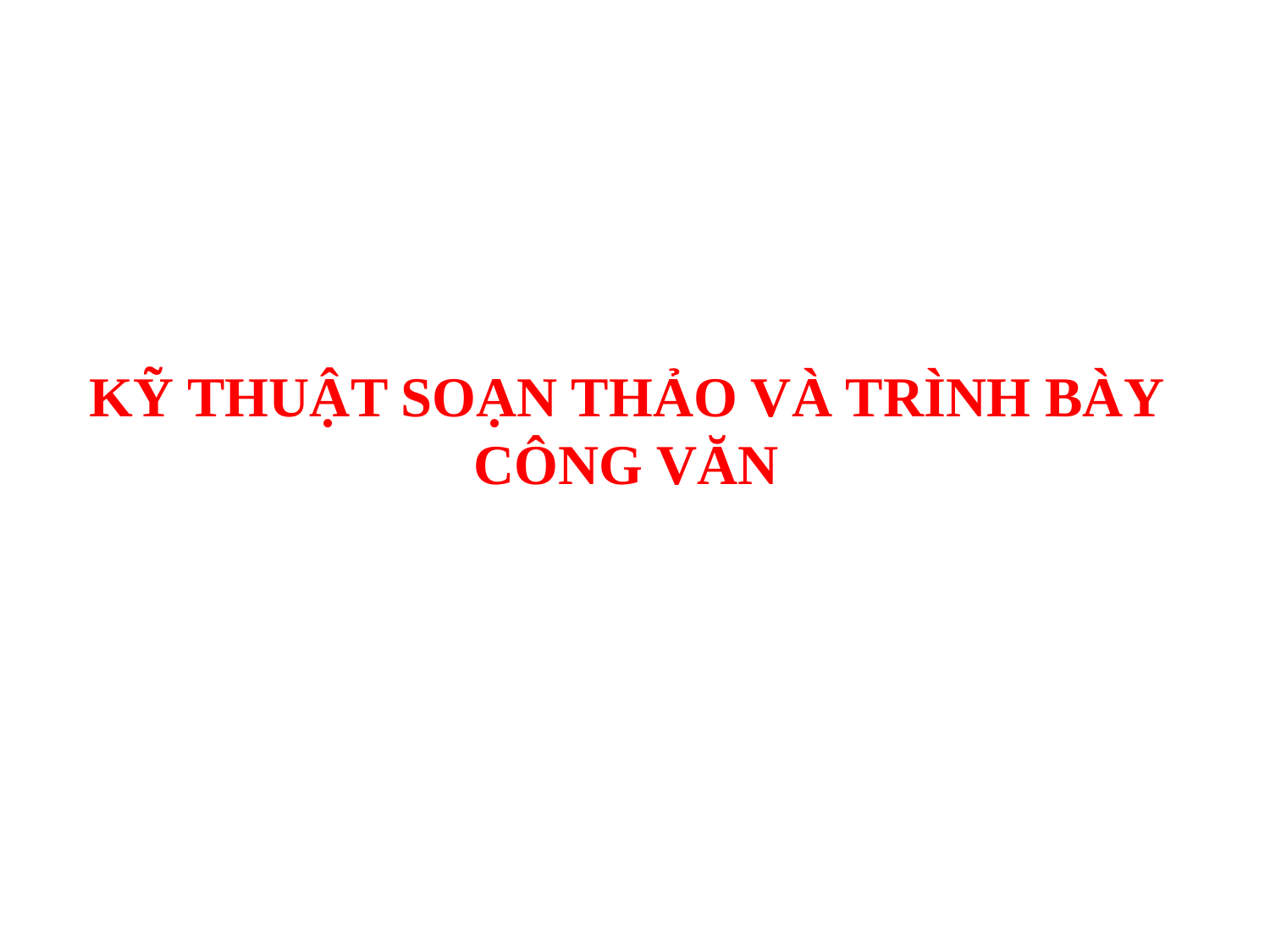

KỸ THUẬT SOẠN THẢO VÀ TRÌNH BÀY CÔNG VĂN